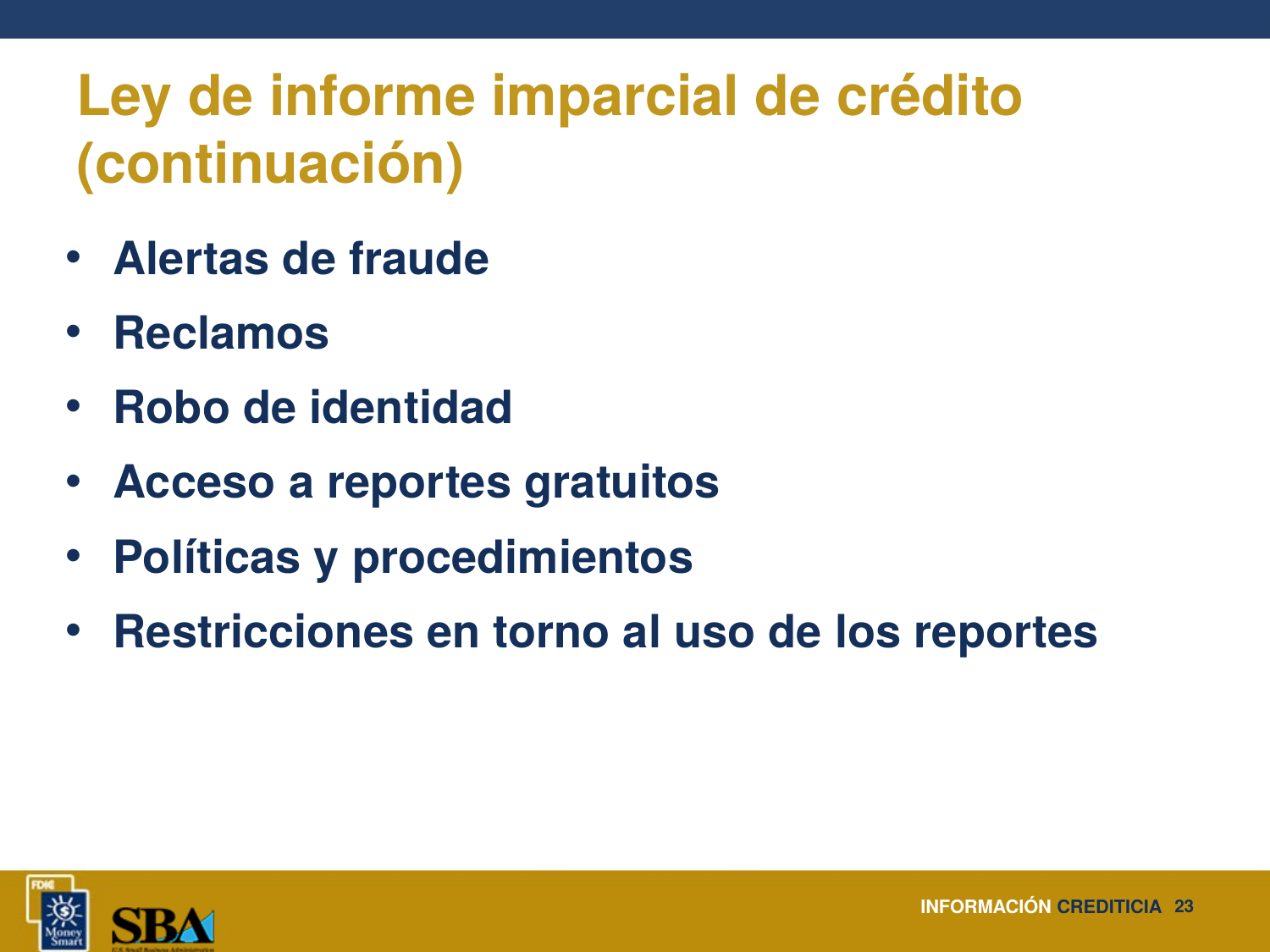

# Ley de informe imparcial de crédito (continuación)
Alertas de fraude
Reclamos
Robo de identidad
Acceso a reportes gratuitos
Políticas y procedimientos
Restricciones en torno al uso de los reportes